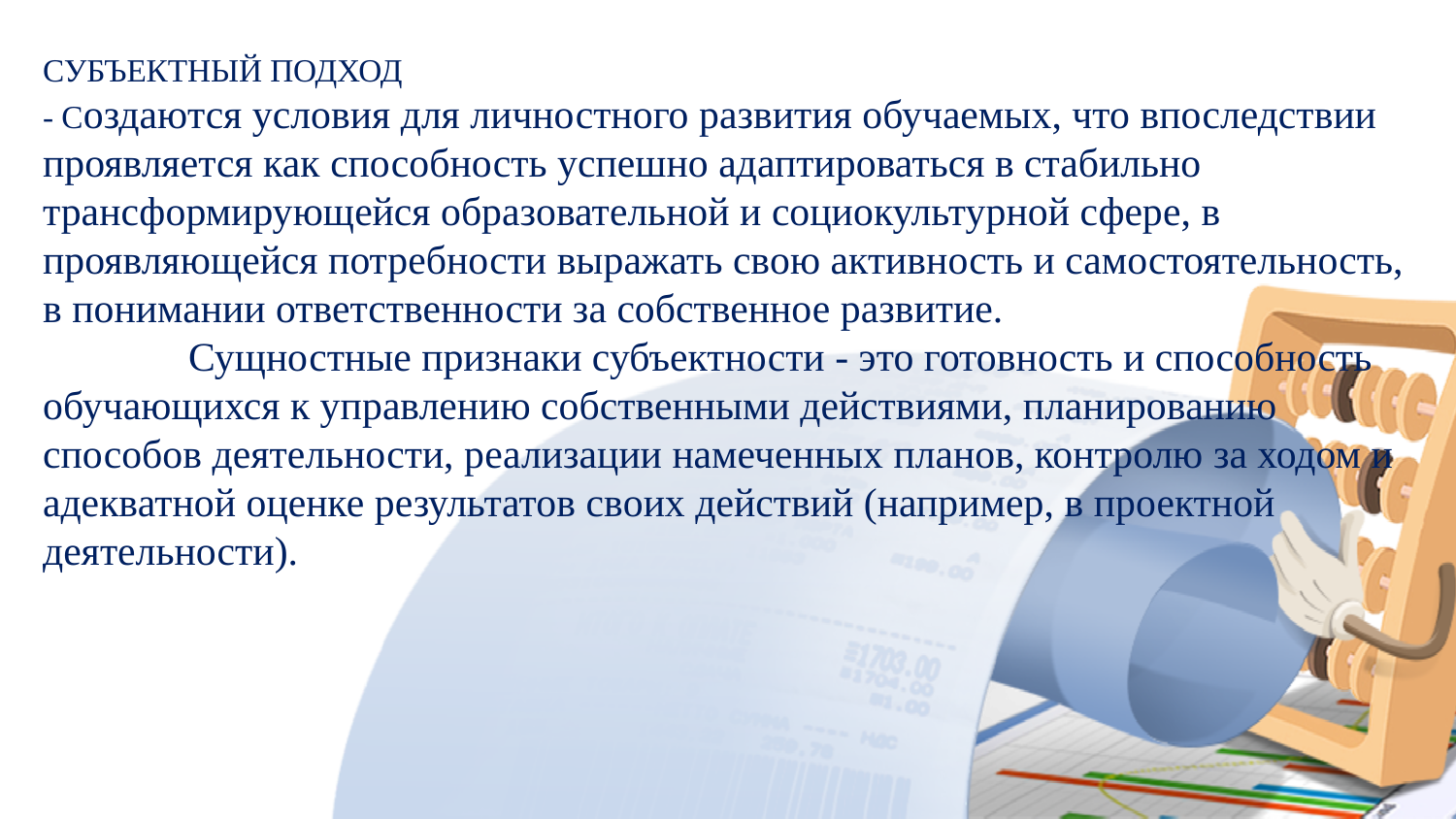

Субъектный подход
- создаются условия для личностного развития обучаемых, что впоследствии проявляется как способность успешно адаптироваться в стабильно трансформирующейся образовательной и социокультурной сфере, в проявляющейся потребности выражать свою активность и самостоятельность, в понимании ответственности за собственное развитие.
	Сущностные признаки субъектности - это готовность и способность обучающихся к управлению собственными действиями, планированию способов деятельности, реализации намеченных планов, контролю за ходом и адекватной оценке результатов своих действий (например, в проектной деятельности).